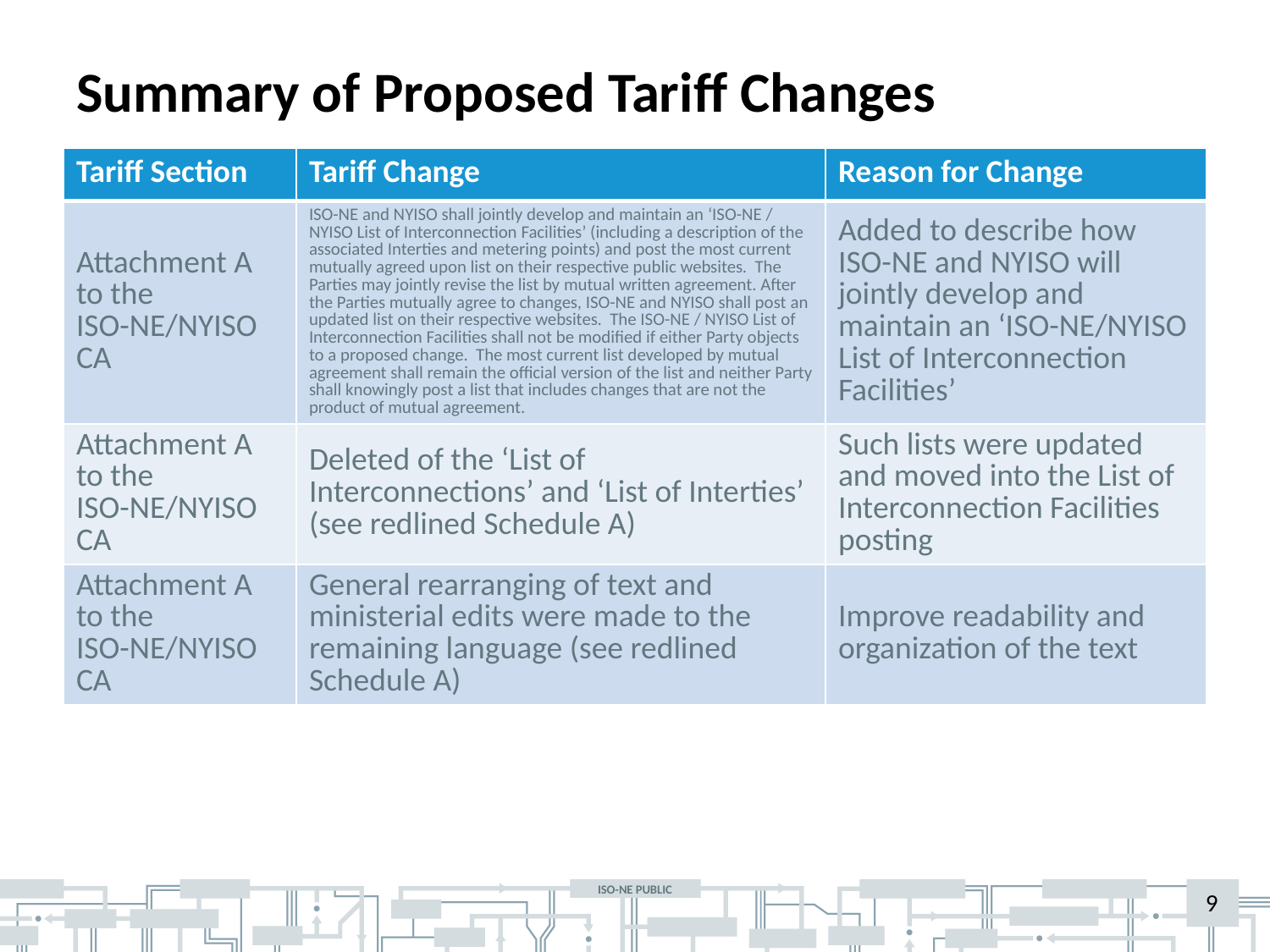

# Summary of Proposed Tariff Changes
| Tariff Section | Tariff Change | Reason for Change |
| --- | --- | --- |
| Attachment A to the ISO-NE/NYISO CA | ISO-NE and NYISO shall jointly develop and maintain an ‘ISO-NE / NYISO List of Interconnection Facilities’ (including a description of the associated Interties and metering points) and post the most current mutually agreed upon list on their respective public websites. The Parties may jointly revise the list by mutual written agreement. After the Parties mutually agree to changes, ISO-NE and NYISO shall post an updated list on their respective websites. The ISO-NE / NYISO List of Interconnection Facilities shall not be modified if either Party objects to a proposed change. The most current list developed by mutual agreement shall remain the official version of the list and neither Party shall knowingly post a list that includes changes that are not the product of mutual agreement. | Added to describe how ISO-NE and NYISO will jointly develop and maintain an ‘ISO-NE/NYISO List of Interconnection Facilities’ |
| Attachment A to the ISO-NE/NYISO CA | Deleted of the ‘List of Interconnections’ and ‘List of Interties’ (see redlined Schedule A) | Such lists were updated and moved into the List of Interconnection Facilities posting |
| Attachment A to the ISO-NE/NYISO CA | General rearranging of text and ministerial edits were made to the remaining language (see redlined Schedule A) | Improve readability and organization of the text |
9